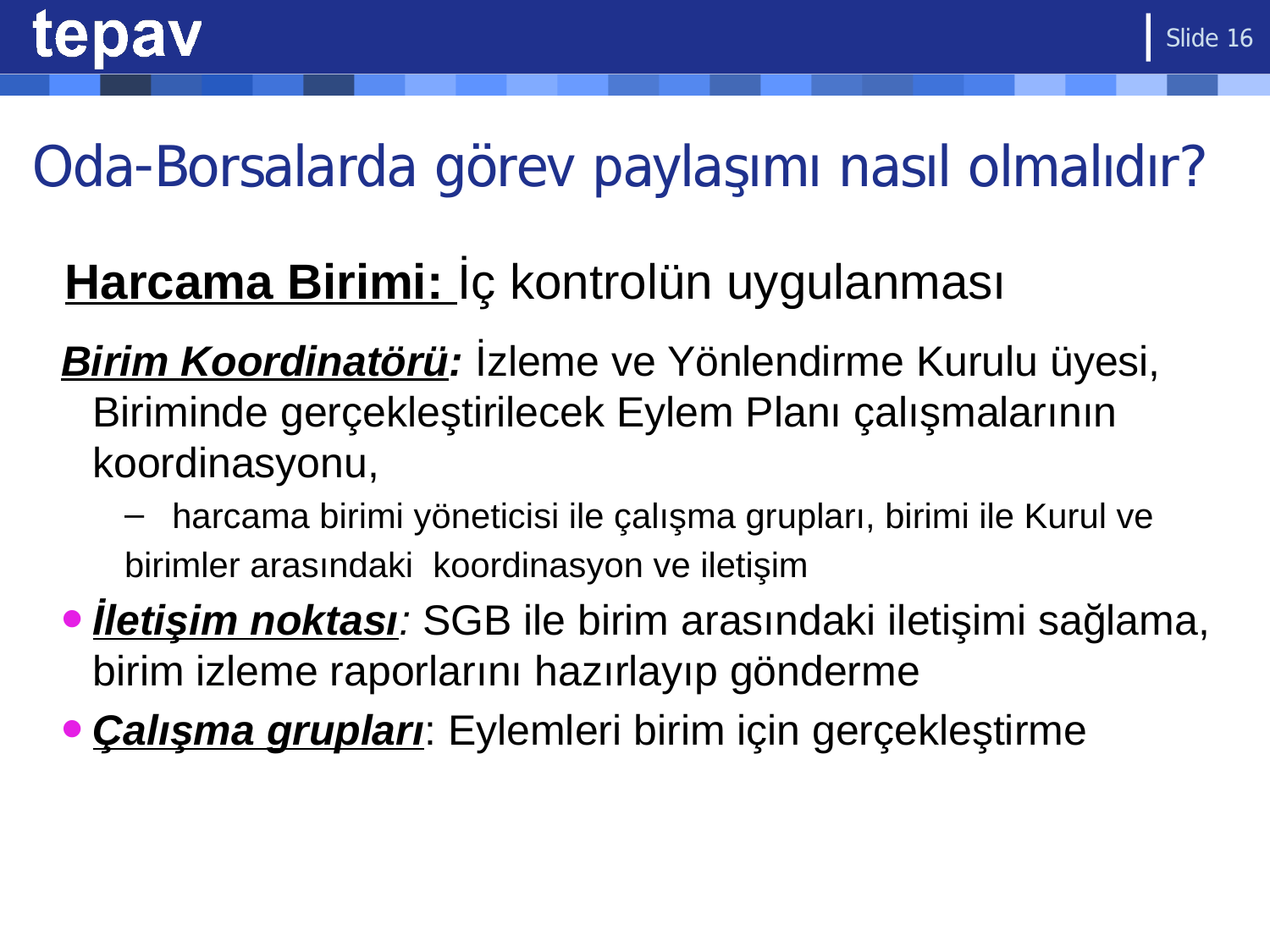

Slide 16
# Oda-Borsalarda görev paylaşımı nasıl olmalıdır?
Harcama Birimi: İç kontrolün uygulanması

Birim Koordinatörü: İzleme ve Yönlendirme Kurulu üyesi, Biriminde gerçekleştirilecek Eylem Planı çalışmalarının koordinasyonu,
harcama birimi yöneticisi ile çalışma grupları, birimi ile Kurul ve
birimler arasındaki  koordinasyon ve iletişim
İletişim noktası: SGB ile birim arasındaki iletişimi sağlama, birim izleme raporlarını hazırlayıp gönderme
Çalışma grupları: Eylemleri birim için gerçekleştirme